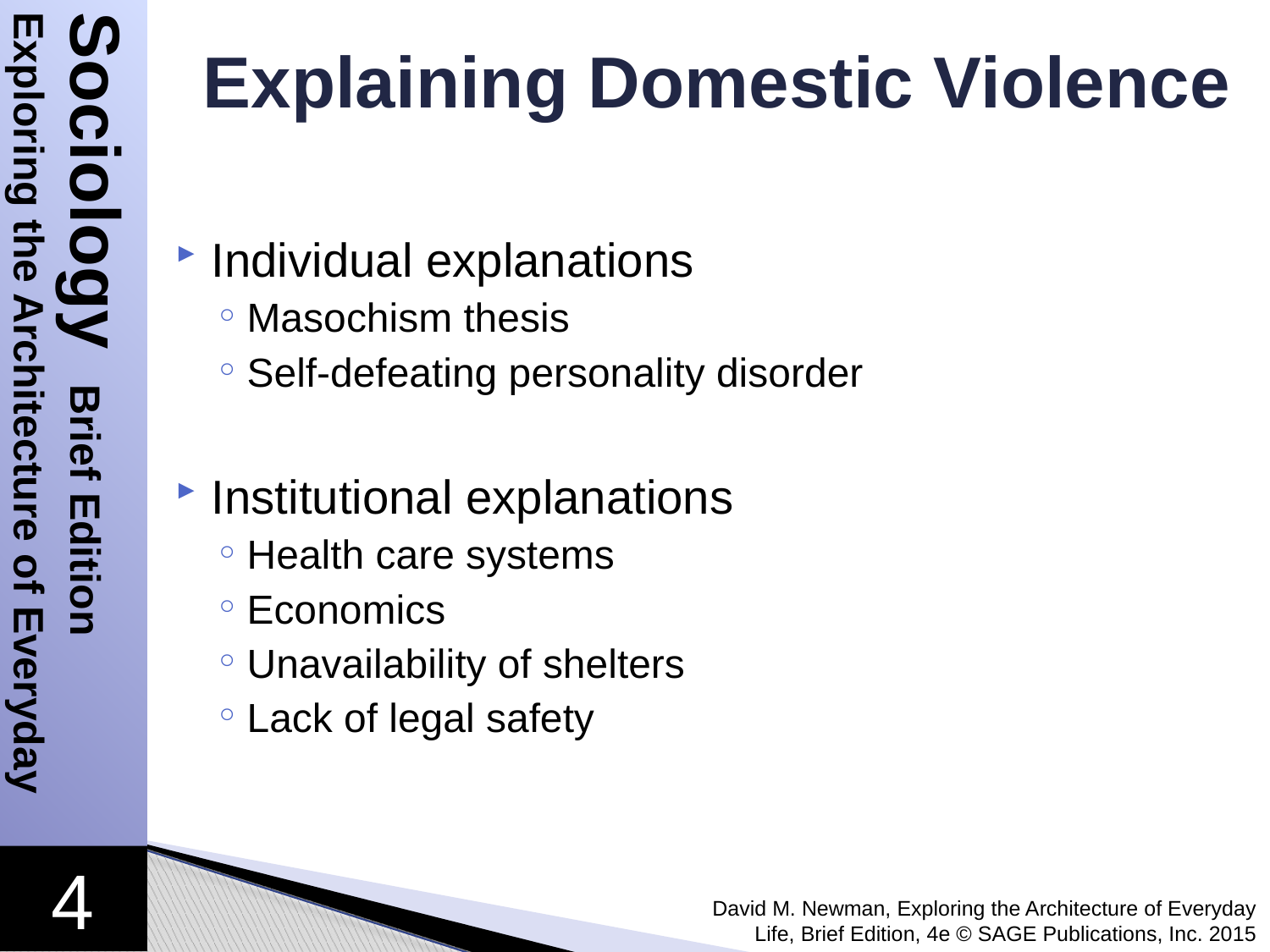

# Explaining Domestic Violence

Individual explanations
Masochism thesis
Self-defeating personality disorder

Institutional explanations
Health care systems
Economics
Unavailability of shelters
Lack of legal safety
David M. Newman, Exploring the Architecture of Everyday Life, Brief Edition, 4e © SAGE Publications, Inc. 2015